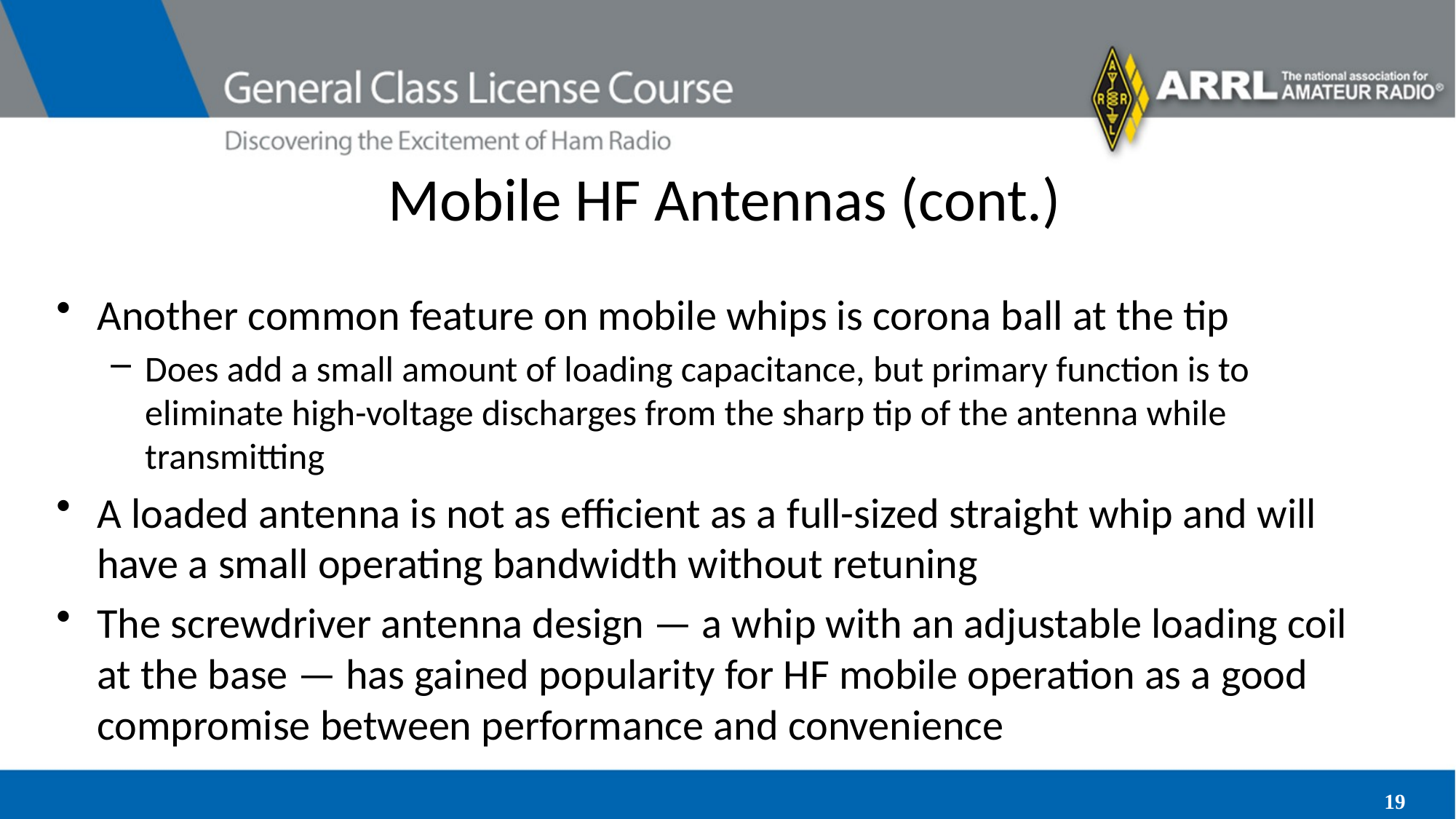

# Mobile HF Antennas (cont.)
Another common feature on mobile whips is corona ball at the tip
Does add a small amount of loading capacitance, but primary function is to eliminate high-voltage discharges from the sharp tip of the antenna while transmitting
A loaded antenna is not as efficient as a full-sized straight whip and will have a small operating bandwidth without retuning
The screwdriver antenna design — a whip with an adjustable loading coil at the base — has gained popularity for HF mobile operation as a good compromise between performance and convenience